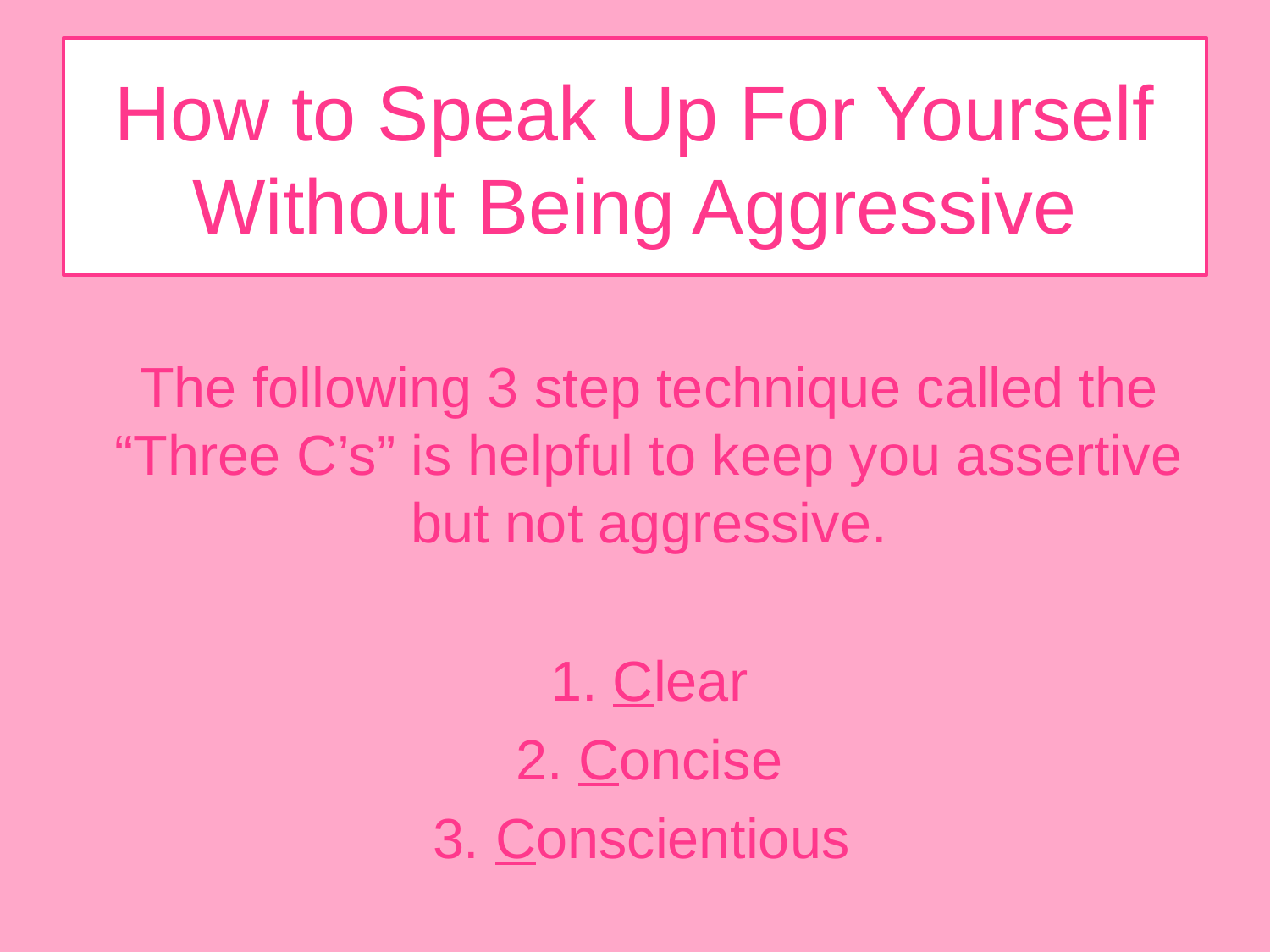

# How to Speak Up For Yourself Without Being Aggressive
The following 3 step technique called the “Three C’s” is helpful to keep you assertive but not aggressive.

1. Clear
2. Concise
3. Conscientious